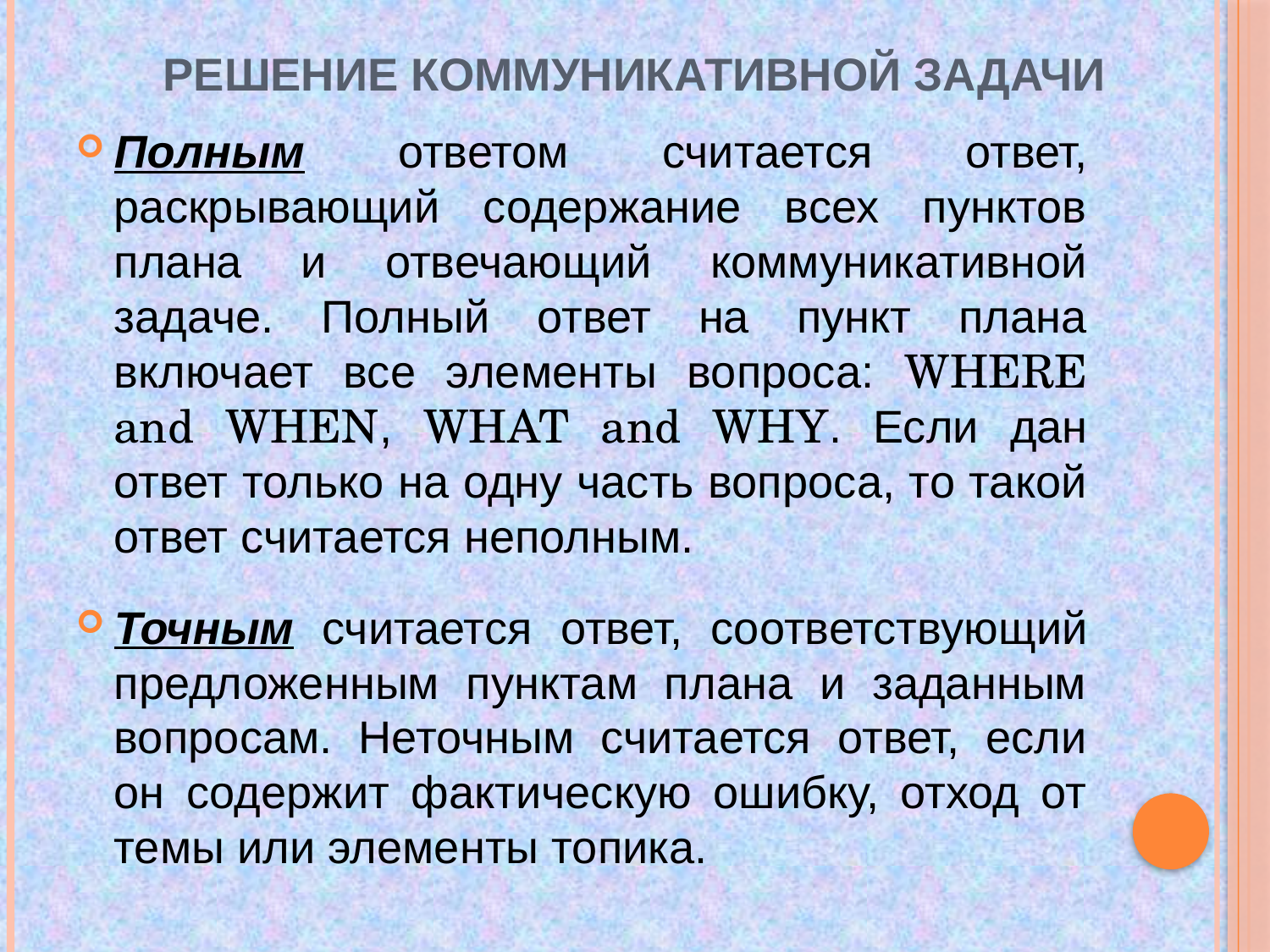

# Решение коммуникативной задачи
Полным ответом считается ответ, раскрывающий содержание всех пунктов плана и отвечающий коммуникативной задаче. Полный ответ на пункт плана включает все элементы вопроса: WHERE and WHEN, WHAT and WHY. Если дан ответ только на одну часть вопроса, то такой ответ считается неполным.

Точным считается ответ, соответствующий предложенным пунктам плана и заданным вопросам. Неточным считается ответ, если он содержит фактическую ошибку, отход от темы или элементы топика.